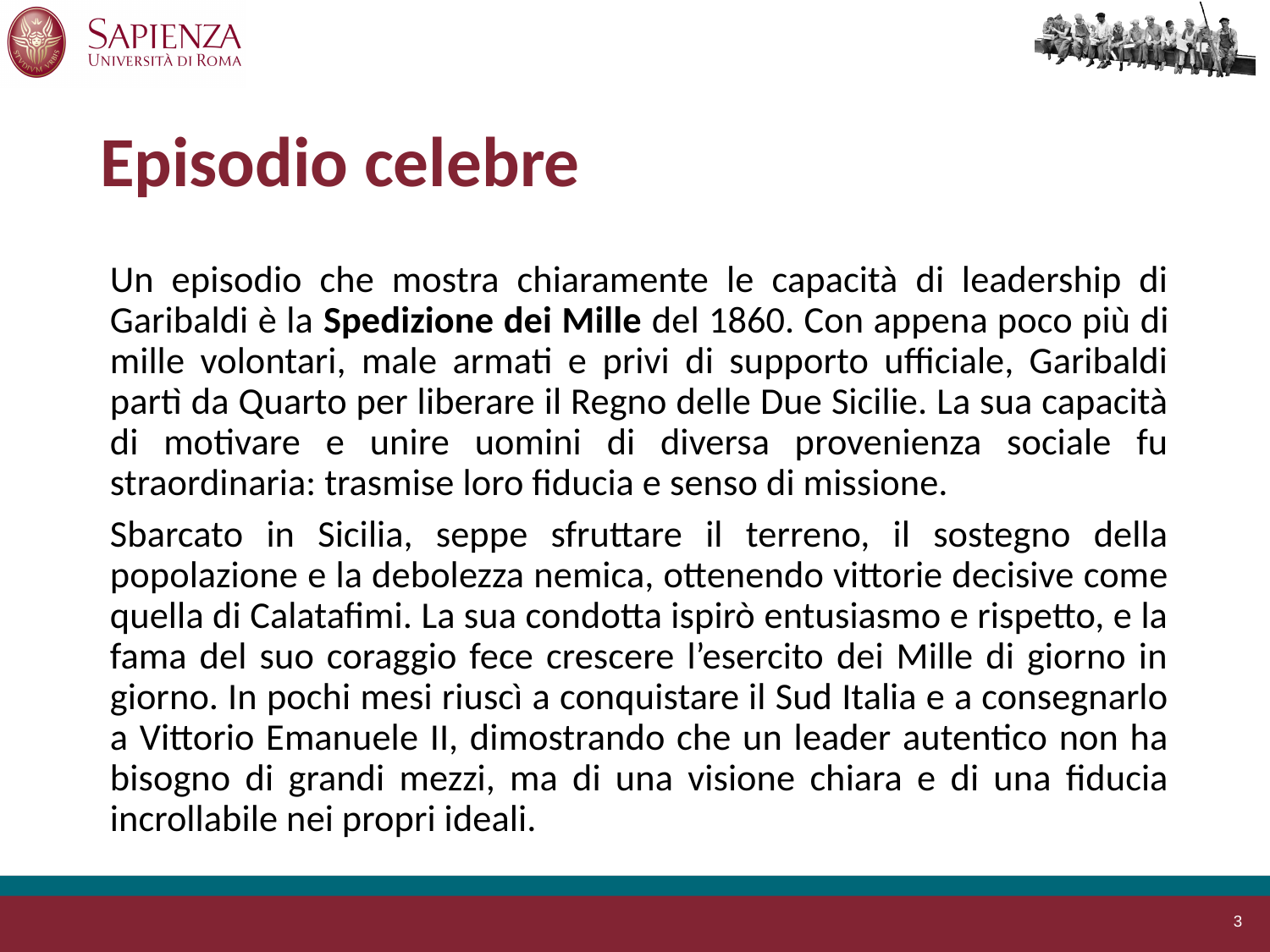

# Episodio celebre
Un episodio che mostra chiaramente le capacità di leadership di Garibaldi è la Spedizione dei Mille del 1860. Con appena poco più di mille volontari, male armati e privi di supporto ufficiale, Garibaldi partì da Quarto per liberare il Regno delle Due Sicilie. La sua capacità di motivare e unire uomini di diversa provenienza sociale fu straordinaria: trasmise loro fiducia e senso di missione.
Sbarcato in Sicilia, seppe sfruttare il terreno, il sostegno della popolazione e la debolezza nemica, ottenendo vittorie decisive come quella di Calatafimi. La sua condotta ispirò entusiasmo e rispetto, e la fama del suo coraggio fece crescere l’esercito dei Mille di giorno in giorno. In pochi mesi riuscì a conquistare il Sud Italia e a consegnarlo a Vittorio Emanuele II, dimostrando che un leader autentico non ha bisogno di grandi mezzi, ma di una visione chiara e di una fiducia incrollabile nei propri ideali.

3